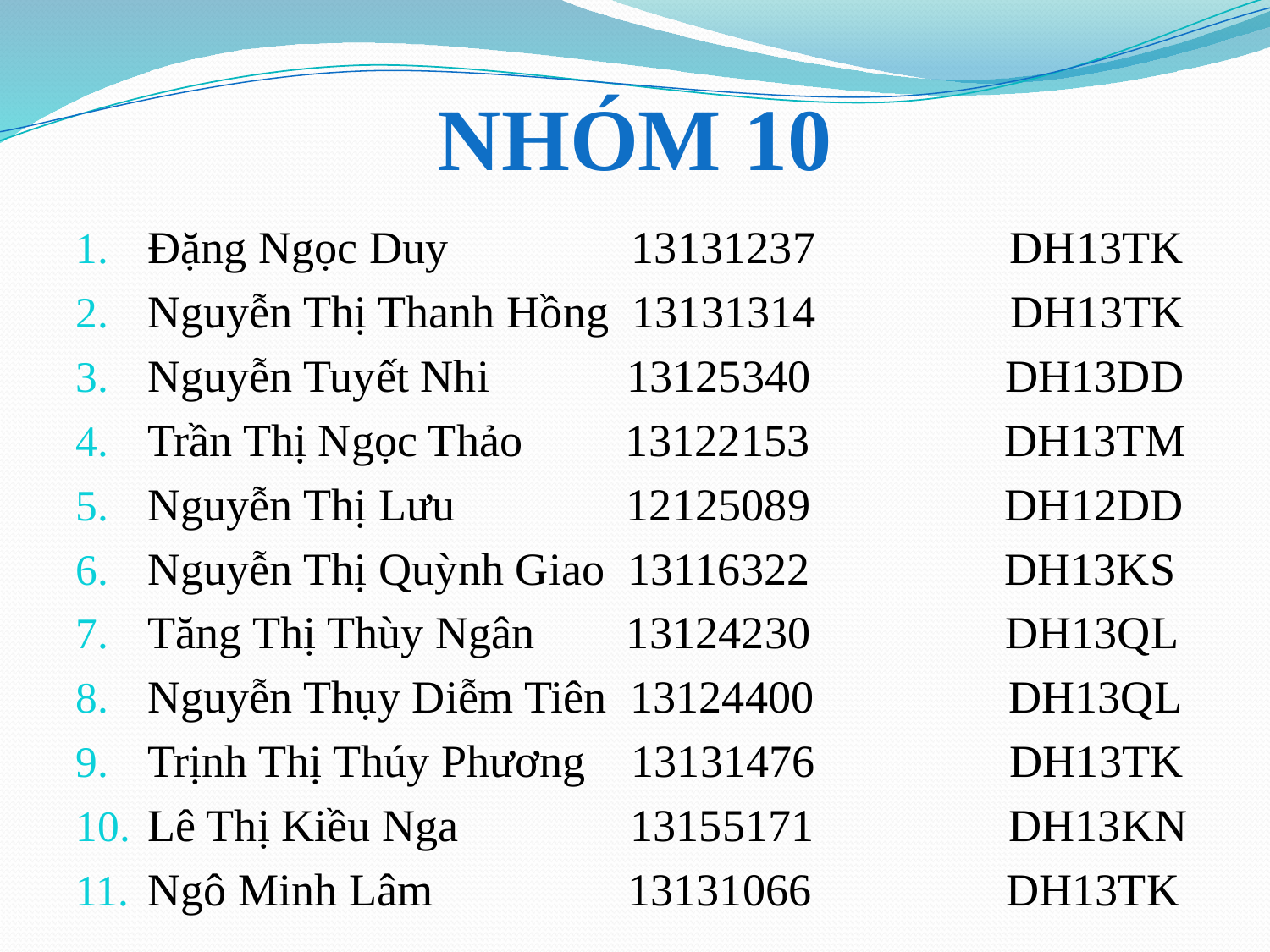

# Nhóm 10
Đặng Ngọc Duy                13131237                 DH13TK
Nguyễn Thị Thanh Hồng  13131314                 DH13TK
Nguyễn Tuyết Nhi            13125340                 DH13DD
Trần Thị Ngọc Thảo         13122153                 DH13TM
Nguyễn Thị Lưu               12125089                 DH12DD
Nguyễn Thị Quỳnh Giao  13116322                 DH13KS
Tăng Thị Thùy Ngân        13124230                 DH13QL
Nguyễn Thụy Diễm Tiên  13124400                 DH13QL
Trịnh Thị Thúy Phương    13131476                 DH13TK
Lê Thị Kiều Nga               13155171                 DH13KN
Ngô Minh Lâm                 13131066                 DH13TK